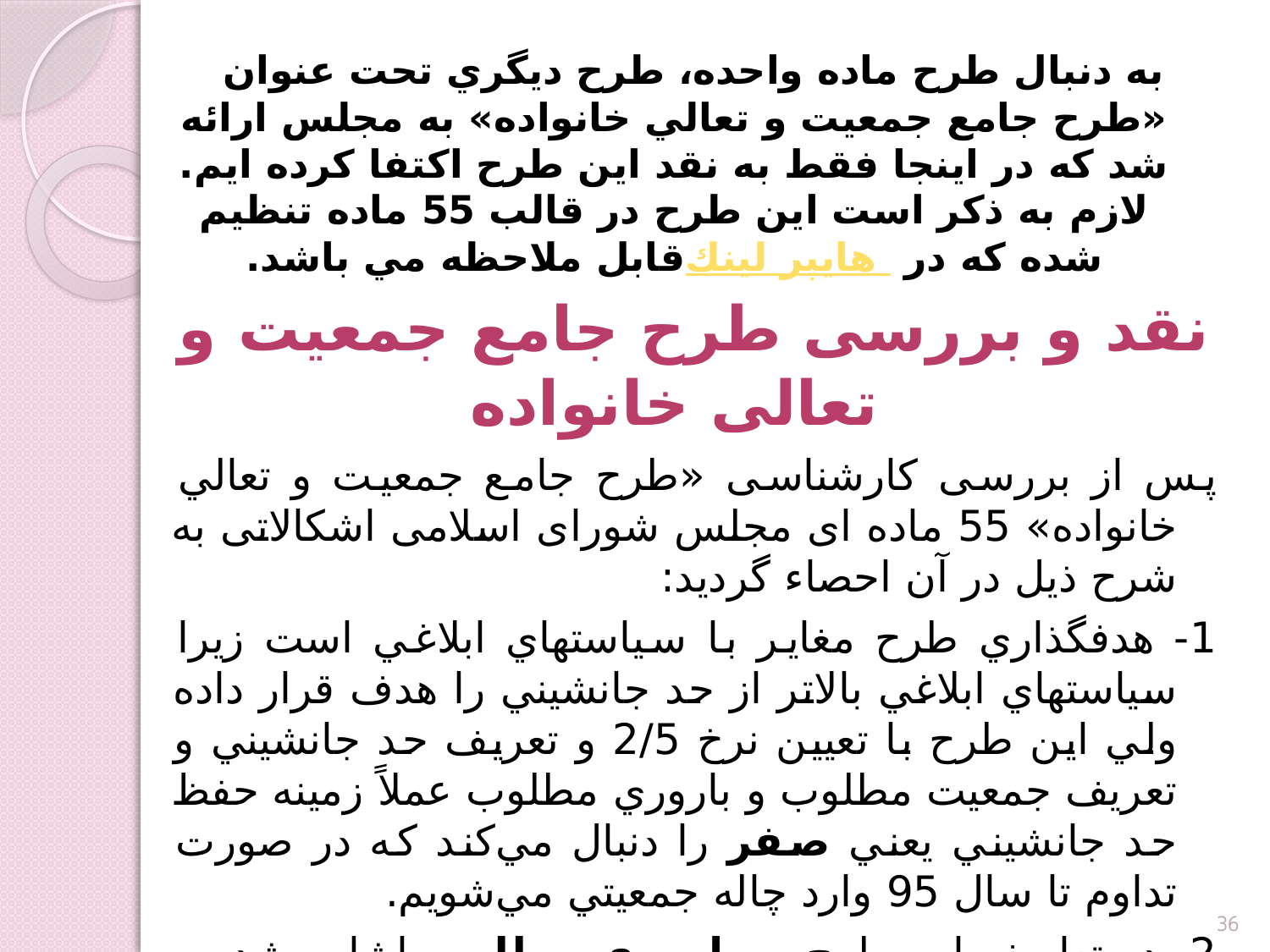

به دنبال طرح ماده واحده، طرح ديگري تحت عنوان «طرح جامع جمعيت و تعالي خانواده» به مجلس ارائه شد كه در اينجا فقط به نقد اين طرح اكتفا كرده ايم. لازم به ذكر است اين طرح در قالب 55 ماده تنظيم شده كه در هايپر لينك قابل ملاحظه مي باشد.
نقد و بررسی طرح جامع جمعیت و تعالی خانواده
	پس از بررسی کارشناسی «طرح جامع جمعيت و تعالي خانواده» 55 ماده ای مجلس شورای اسلامی اشکالاتی به شرح ذیل در آن احصاء گردید:
	1- هدفگذاري طرح مغاير با سياستهاي ابلاغي است زيرا سياستهاي ابلاغي بالاتر از حد جانشيني را هدف قرار داده ولي اين طرح با تعيين نرخ 2/5 و تعريف حد جانشيني و تعريف جمعيت مطلوب و باروري مطلوب عملاً زمينه حفظ حد جانشيني يعني صفر را دنبال مي‌كند كه در صورت تداوم تا سال 95 وارد چاله جمعيتي مي‌شويم.
	2- در تعاريف اين طرح به باروري مطلوب اشاره شده و در آن قيد گرديده با لحاظ كليه مسائل اجتماعي، فرهنگي و جسماني. كليه مسائل اجتماعي و فرهنگي كلي و مبهم است و در چه حد و ميزان باروري را نامطلوب مي كند و چه حد از مسائل اقتصادي نامطلوب است براي جمعيت؟ در كدام منطقه؟ و با چه عرفی؟ اين حد اقتصادي فرزندآوری را منفي مي كند؟ در برخی از تعاریف بارداری پرخطر عبارتست از بارداری طبقه ضعیف از نظر امكانات اقتصادی.
36